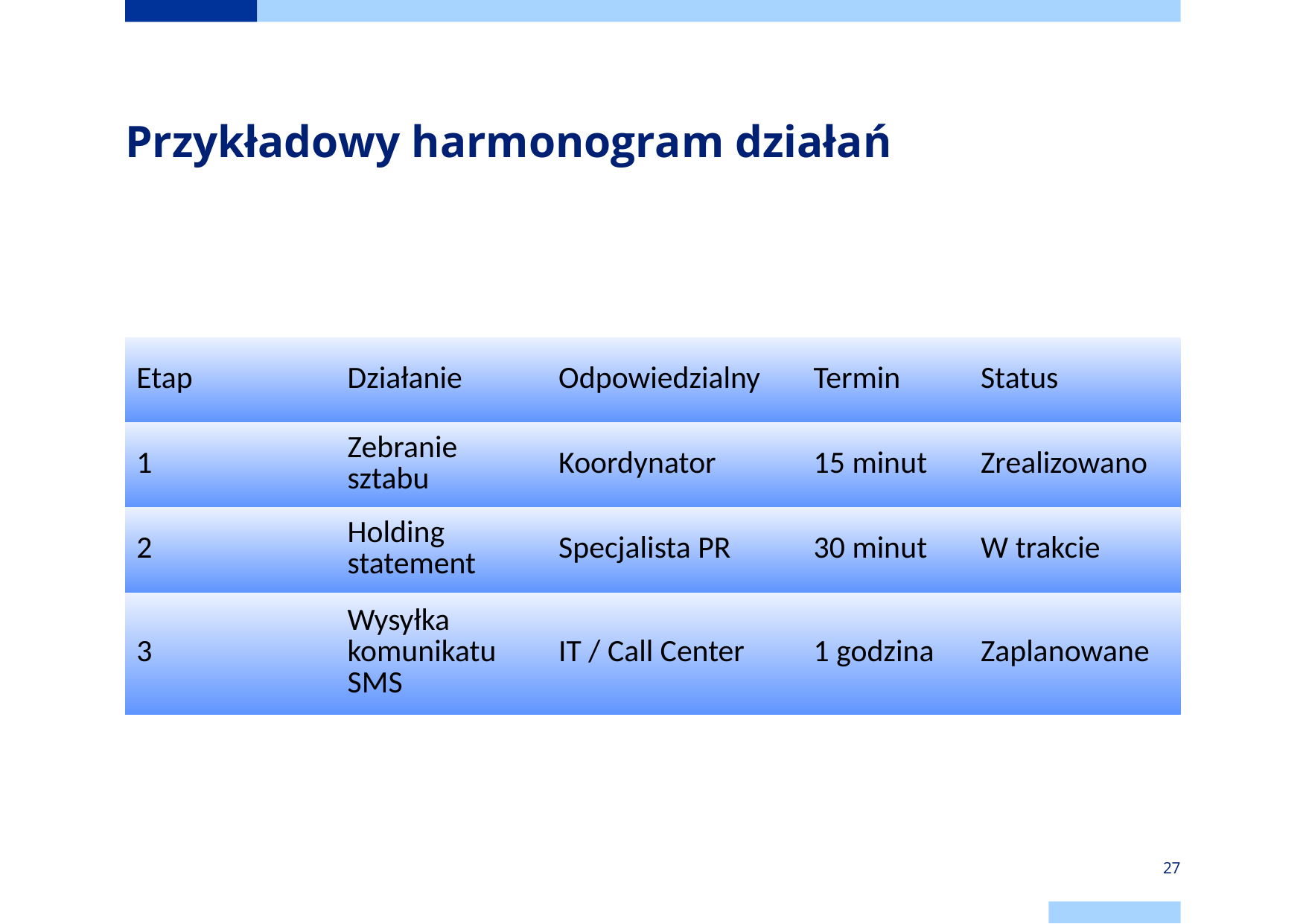

# Przykładowy harmonogram działań
| Etap | Działanie | Odpowiedzialny | Termin | Status |
| --- | --- | --- | --- | --- |
| 1 | Zebranie sztabu | Koordynator | 15 minut | Zrealizowano |
| 2 | Holding statement | Specjalista PR | 30 minut | W trakcie |
| 3 | Wysyłka komunikatu SMS | IT / Call Center | 1 godzina | Zaplanowane |
27